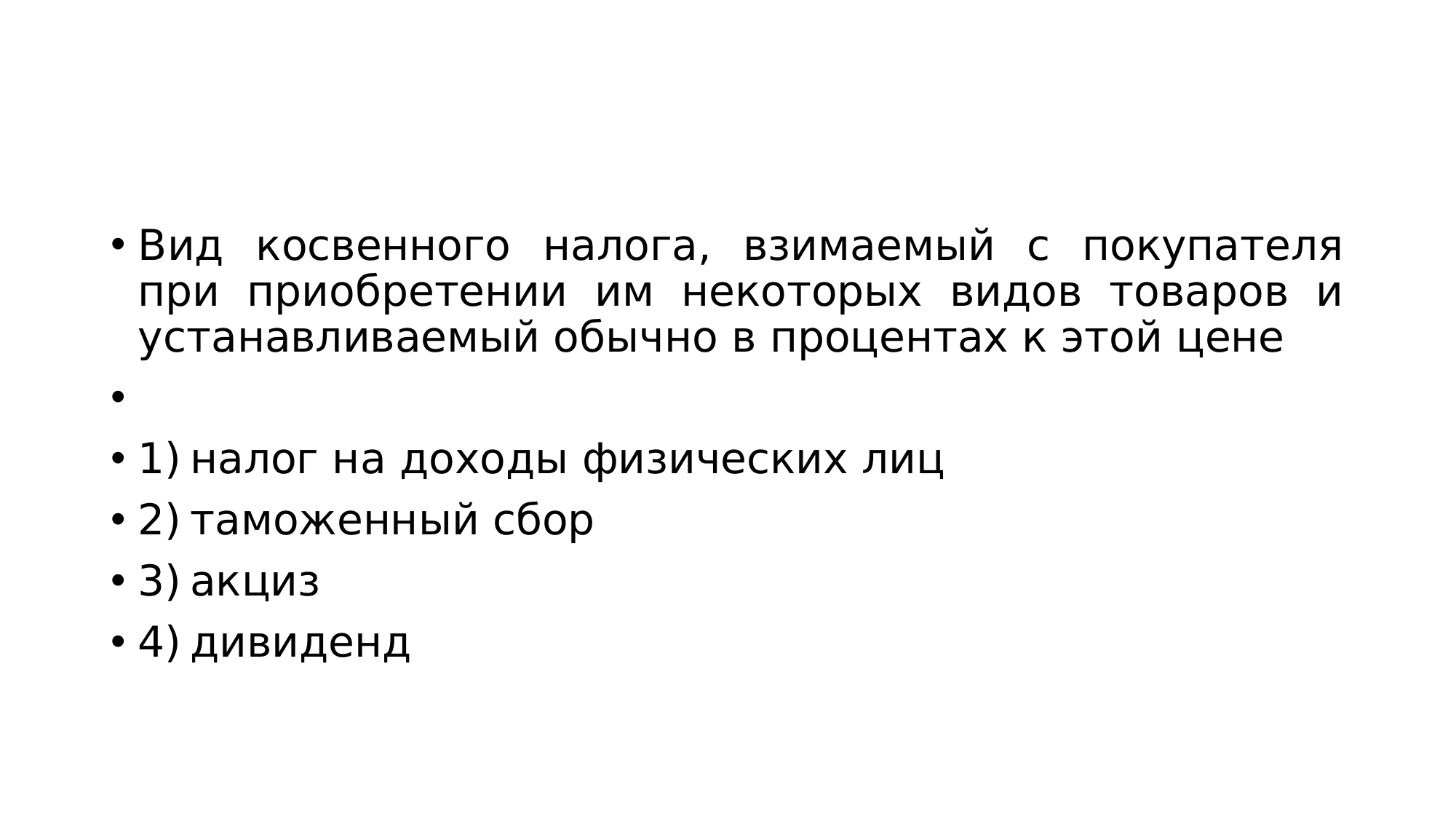

#
Вид косвенного налога, взимаемый с покупателя при приобретении им некоторых видов товаров и устанавливаемый обычно в процентах к этой цене

1) налог на доходы физических лиц
2) таможенный сбор
3) акциз
4) дивиденд